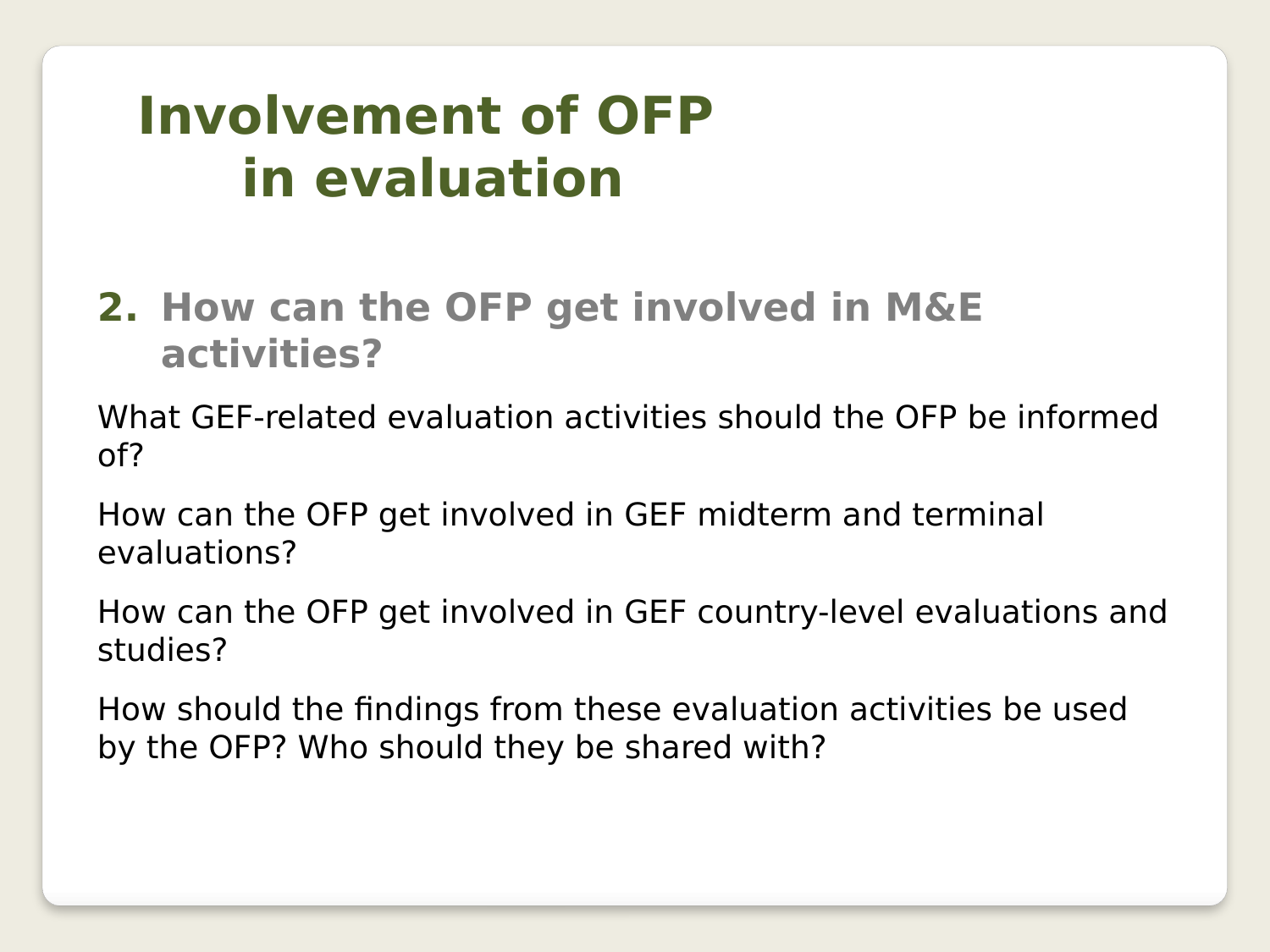

Involvement of OFP
				in evaluation
How can the OFP get involved in M&E activities?
What GEF-related evaluation activities should the OFP be informed of?
How can the OFP get involved in GEF midterm and terminal evaluations?
How can the OFP get involved in GEF country-level evaluations and studies?
How should the findings from these evaluation activities be used by the OFP? Who should they be shared with?